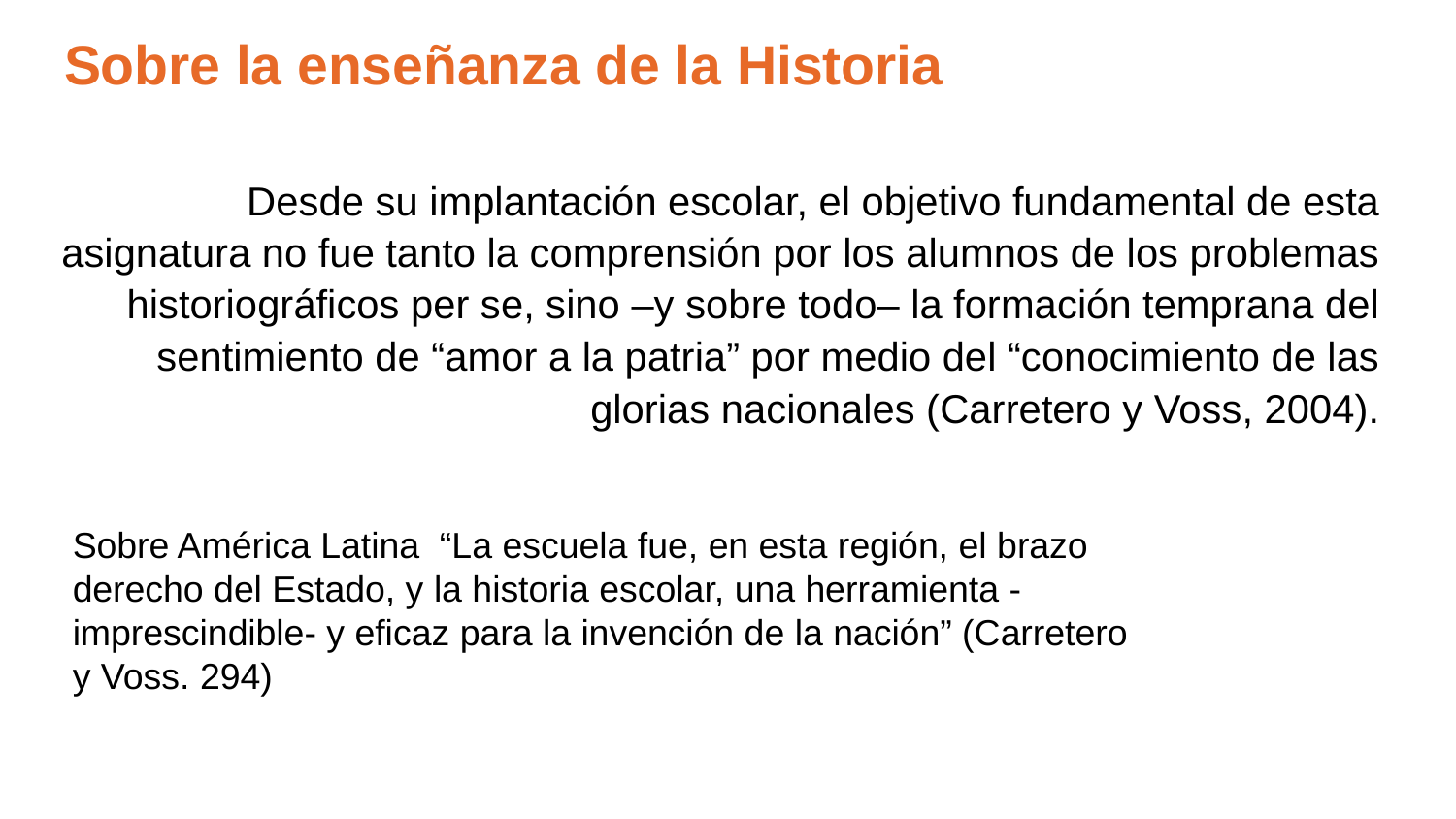

# Sobre la enseñanza de la Historia

Desde su implantación escolar, el objetivo fundamental de esta asignatura no fue tanto la comprensión por los alumnos de los problemas historiográficos per se, sino –y sobre todo– la formación temprana del sentimiento de “amor a la patria” por medio del “conocimiento de las glorias nacionales (Carretero y Voss, 2004).

Sobre América Latina  “La escuela fue, en esta región, el brazo derecho del Estado, y la historia escolar, una herramienta -imprescindible- y eficaz para la invención de la nación” (Carretero y Voss. 294)